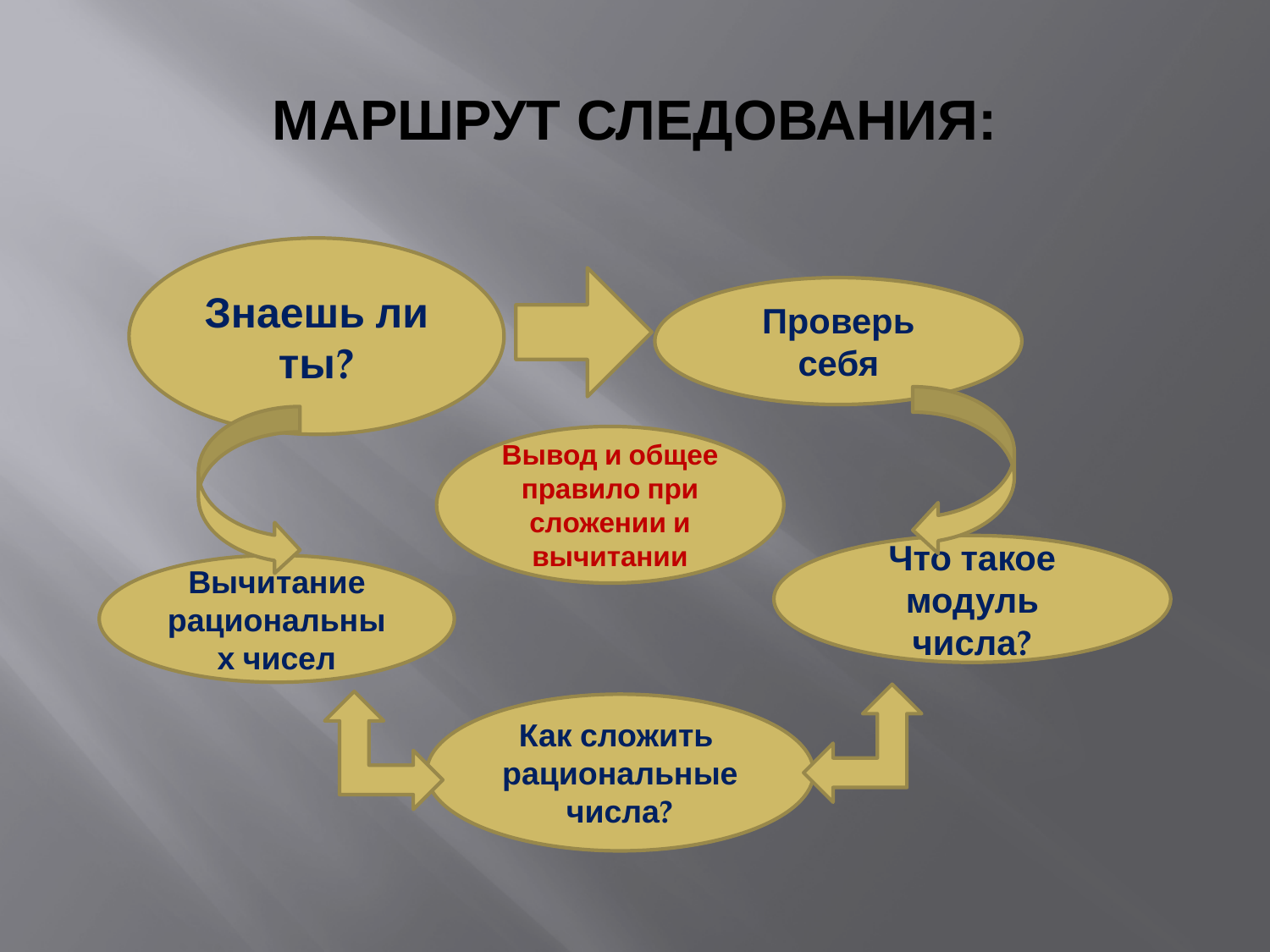

# МАРШРУТ СЛЕДОВАНИЯ:

Знаешь ли ты?

Проверь себя

Вывод и общее правило при сложении и вычитании
Что такое модуль числа?
Вычитание рациональных чисел

Как сложить  рациональные числа?